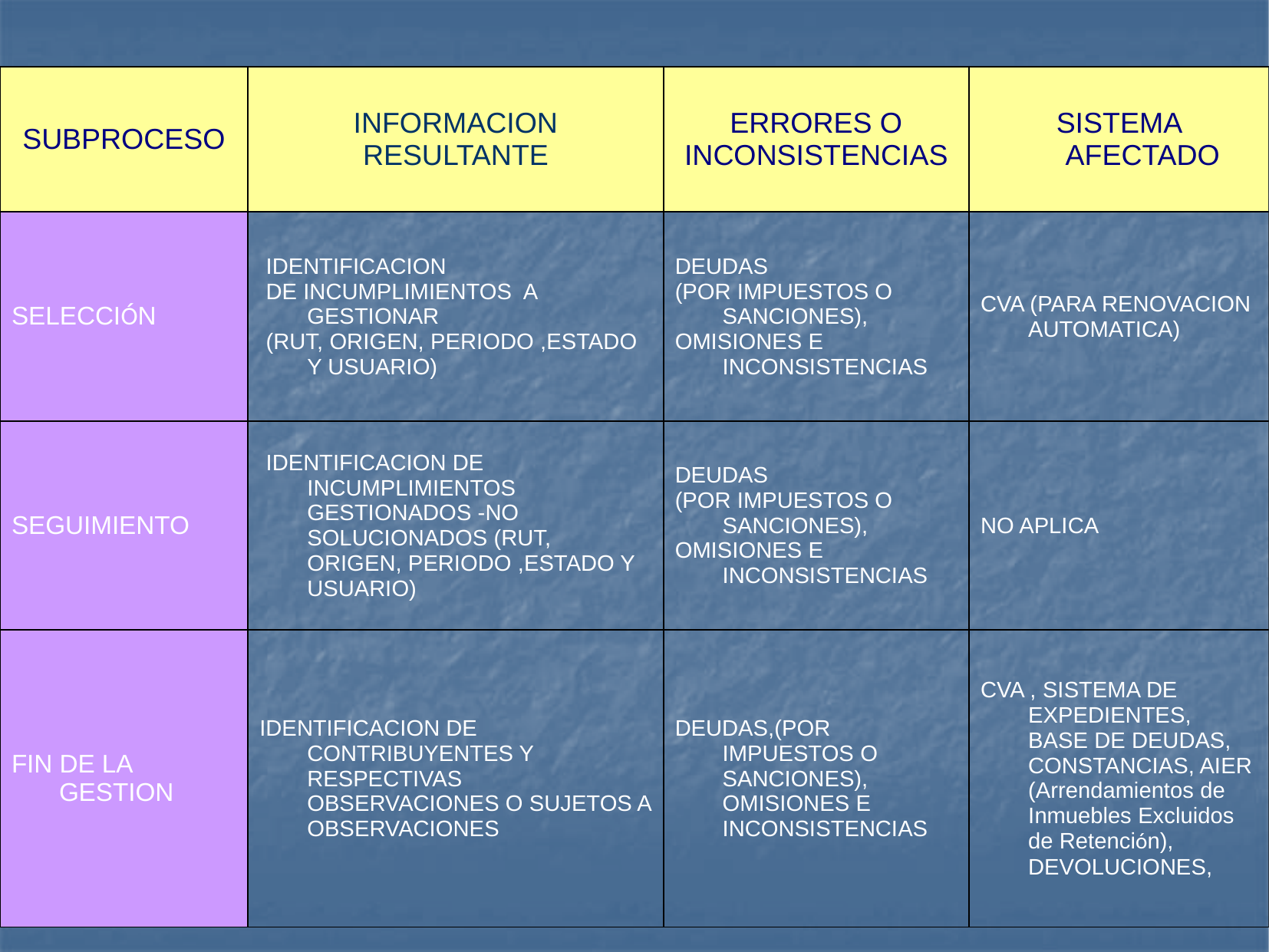

| SUBPROCESO | INFORMACION RESULTANTE | ERRORES O INCONSISTENCIAS | SISTEMA AFECTADO |
| --- | --- | --- | --- |
| SELECCIÓN | IDENTIFICACION DE INCUMPLIMIENTOS A GESTIONAR (RUT, ORIGEN, PERIODO ,ESTADO Y USUARIO) | DEUDAS (POR IMPUESTOS O SANCIONES), OMISIONES E INCONSISTENCIAS | CVA (PARA RENOVACION AUTOMATICA) |
| SEGUIMIENTO | IDENTIFICACION DE INCUMPLIMIENTOS GESTIONADOS -NO SOLUCIONADOS (RUT, ORIGEN, PERIODO ,ESTADO Y USUARIO) | DEUDAS (POR IMPUESTOS O SANCIONES), OMISIONES E INCONSISTENCIAS | NO APLICA |
| FIN DE LA GESTION | IDENTIFICACION DE CONTRIBUYENTES Y RESPECTIVAS OBSERVACIONES O SUJETOS A OBSERVACIONES | DEUDAS,(POR IMPUESTOS O SANCIONES), OMISIONES E INCONSISTENCIAS | CVA , SISTEMA DE EXPEDIENTES, BASE DE DEUDAS, CONSTANCIAS, AIER (Arrendamientos de Inmuebles Excluidos de Retención), DEVOLUCIONES, |
|  |
| --- |